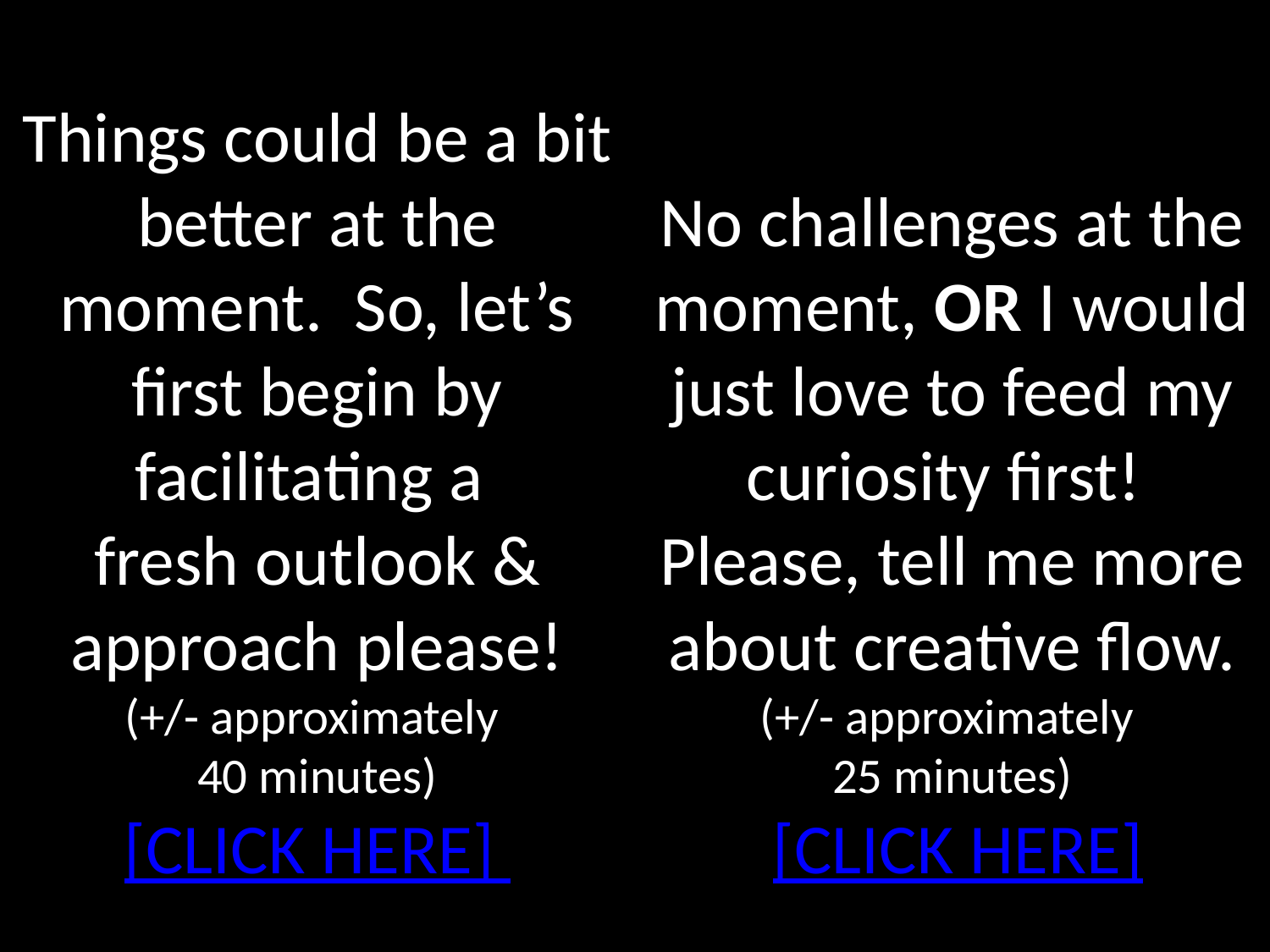

Things could be a bit better at the moment.  So, let’s first begin by facilitating a
fresh outlook & approach please!
(+/- approximately
40 minutes)
[CLICK HERE]

No challenges at the moment, OR I would just love to feed my curiosity first!  Please, tell me more about creative flow.
(+/- approximately
25 minutes)
 [CLICK HERE]